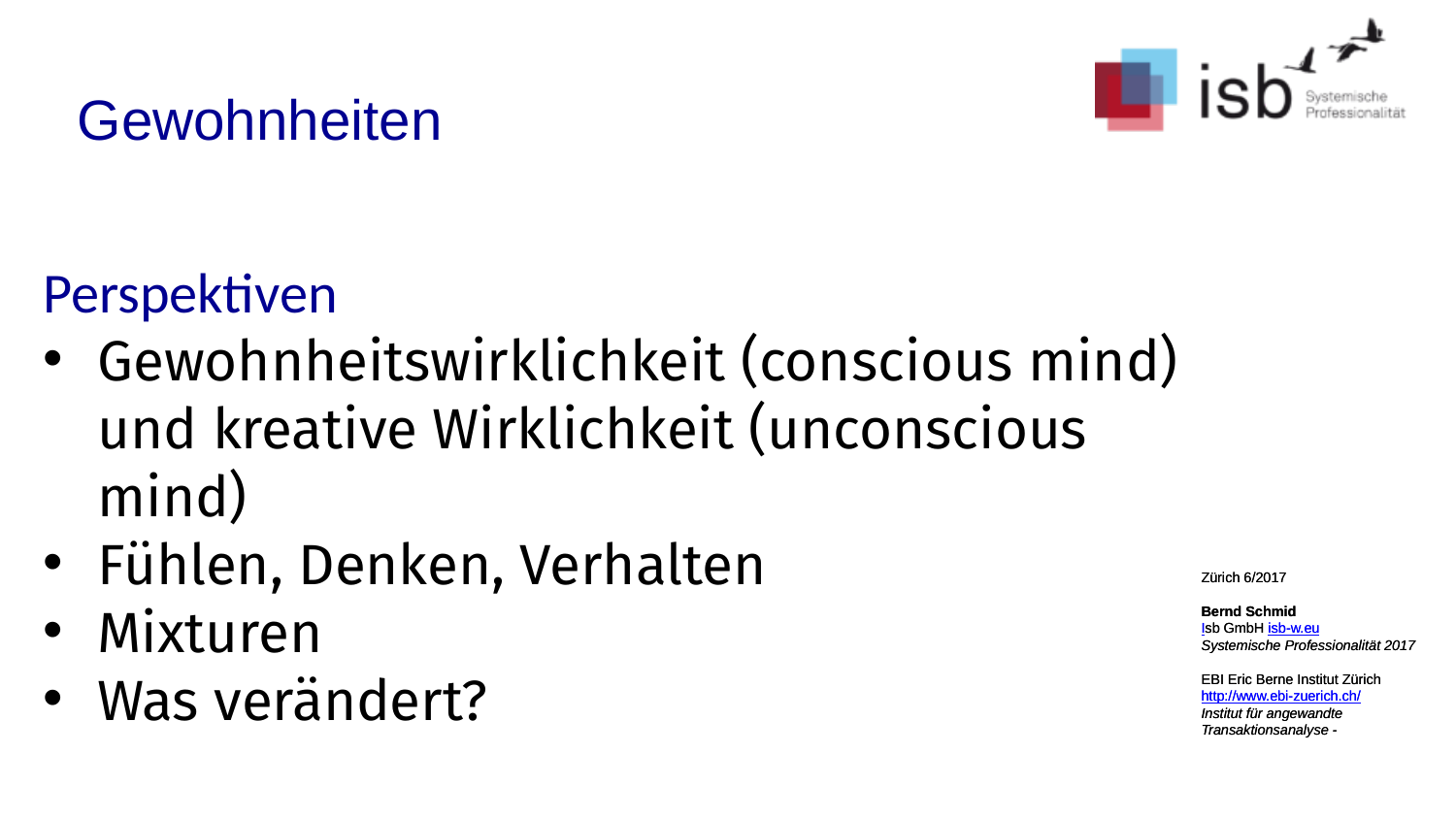

Gewohnheiten

Perspektiven
Gewohnheitswirklichkeit (conscious mind) und kreative Wirklichkeit (unconscious mind)
Fühlen, Denken, Verhalten
Mixturen
Was verändert?

Zürich 6/2017
Bernd Schmid
Isb GmbH isb-w.eu
Systemische Professionalität 2017

EBI Eric Berne Institut Zürich
http://www.ebi-zuerich.ch/
Institut für angewandte Transaktionsanalyse -